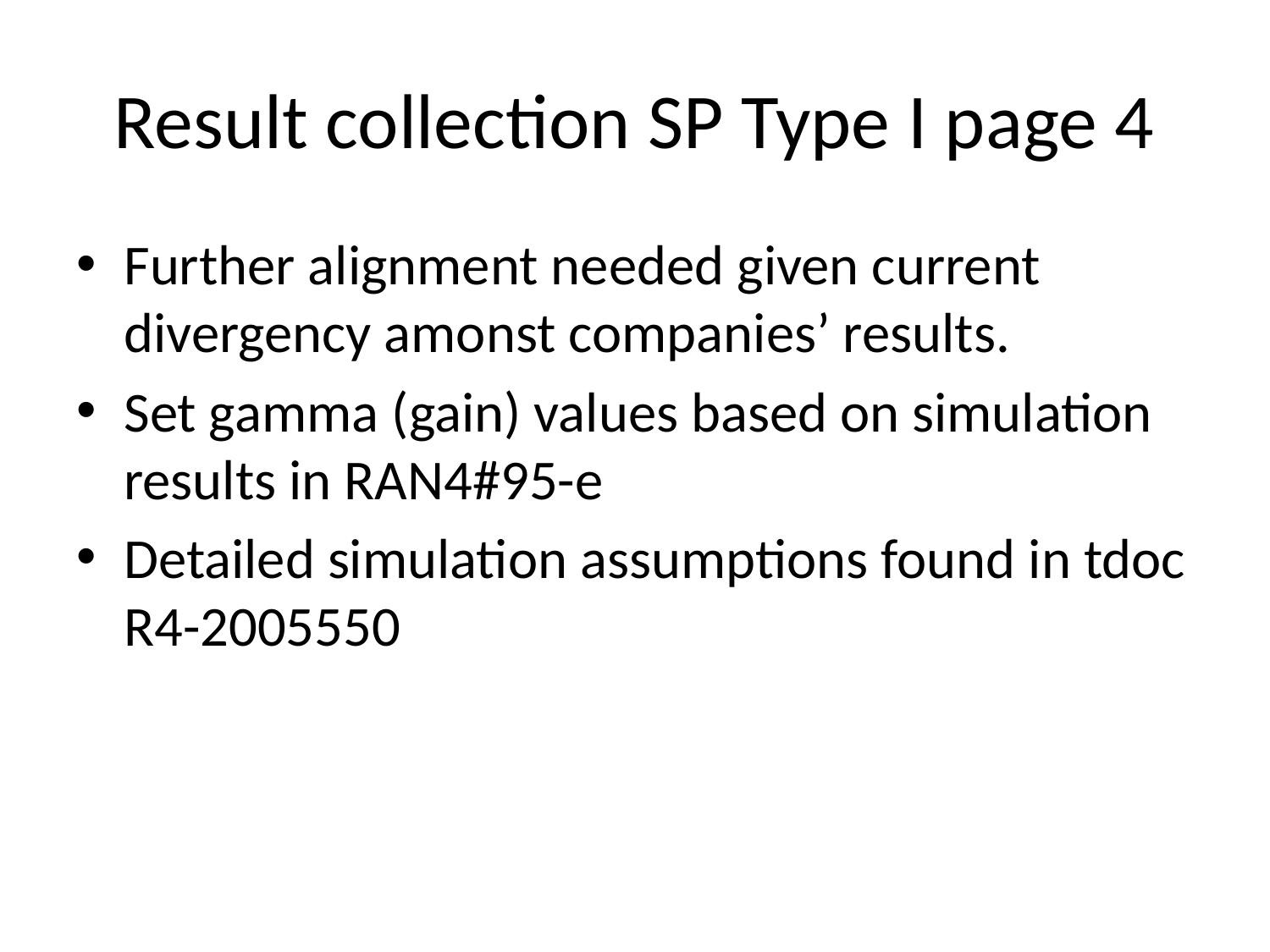

# Result collection SP Type I page 4
Further alignment needed given current divergency amonst companies’ results.
Set gamma (gain) values based on simulation results in RAN4#95-e
Detailed simulation assumptions found in tdoc R4-2005550